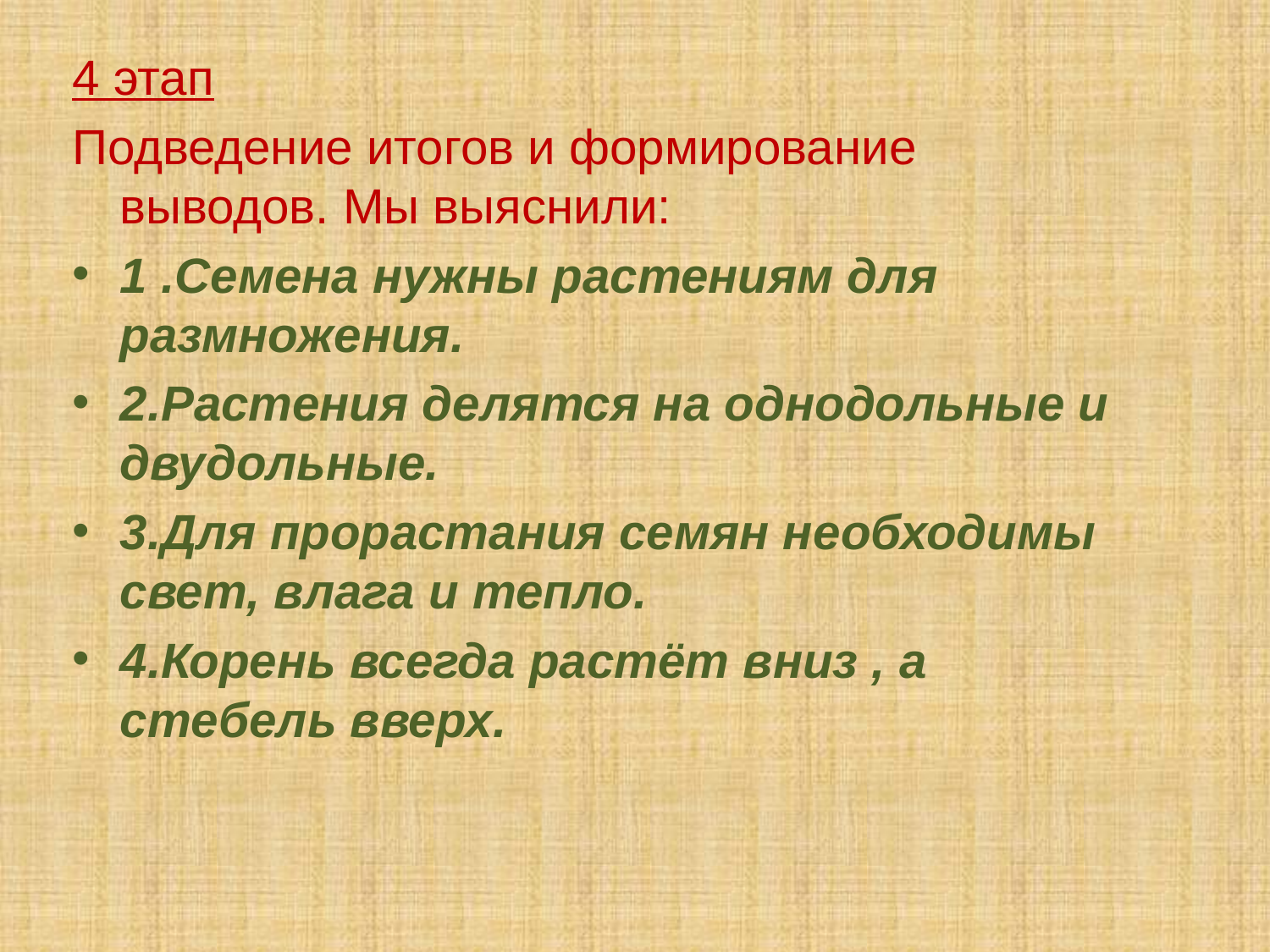

4 этап
Подведение итогов и формирование выводов. Мы выяснили:
1 .Семена нужны растениям для размножения.
2.Растения делятся на однодольные и двудольные.
3.Для прорастания семян необходимы свет, влага и тепло.
4.Корень всегда растёт вниз , а стебель вверх.